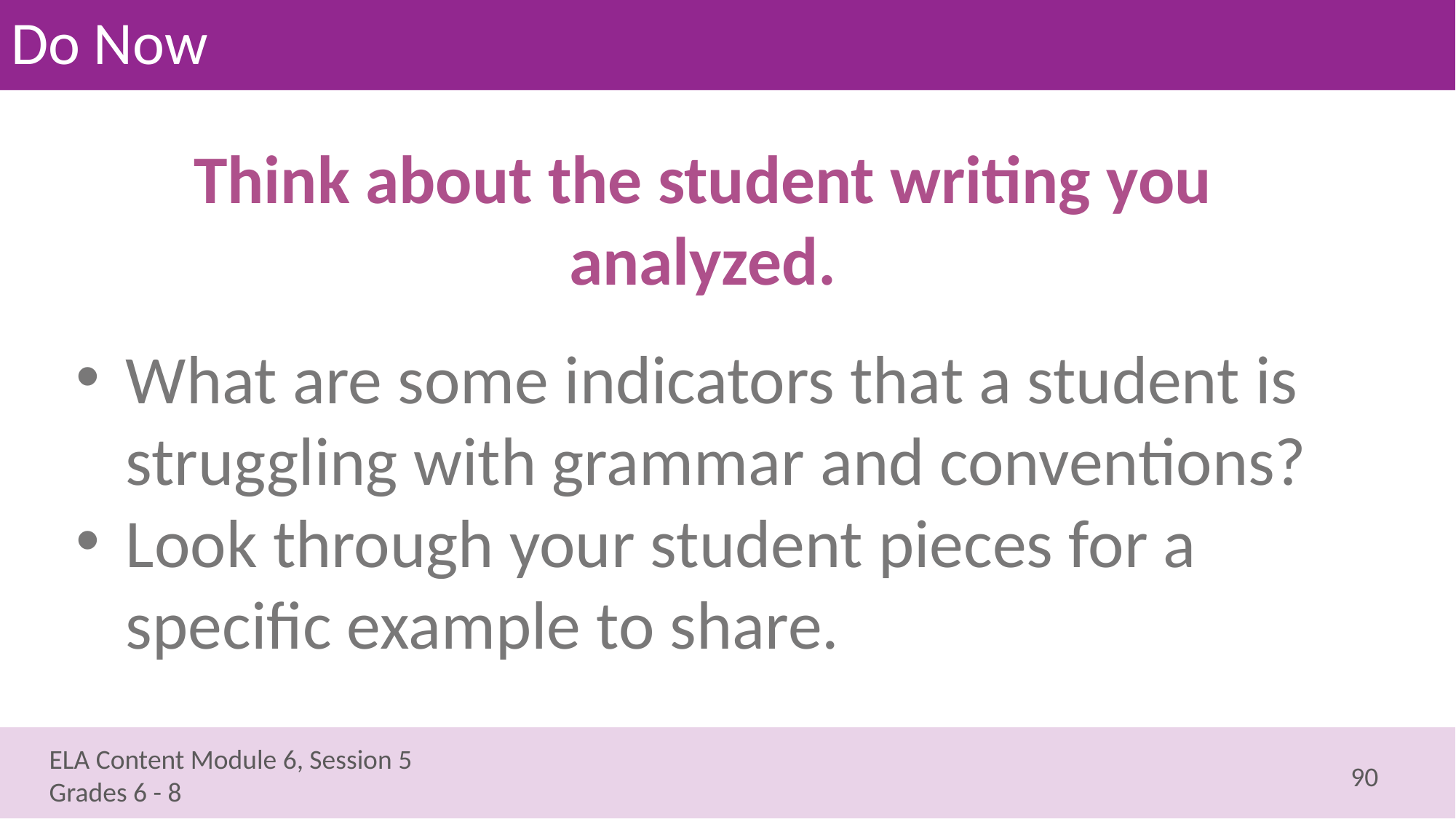

# Do Now
Think about the student writing you analyzed.

What are some indicators that a student is struggling with grammar and conventions?
Look through your student pieces for a specific example to share.
90